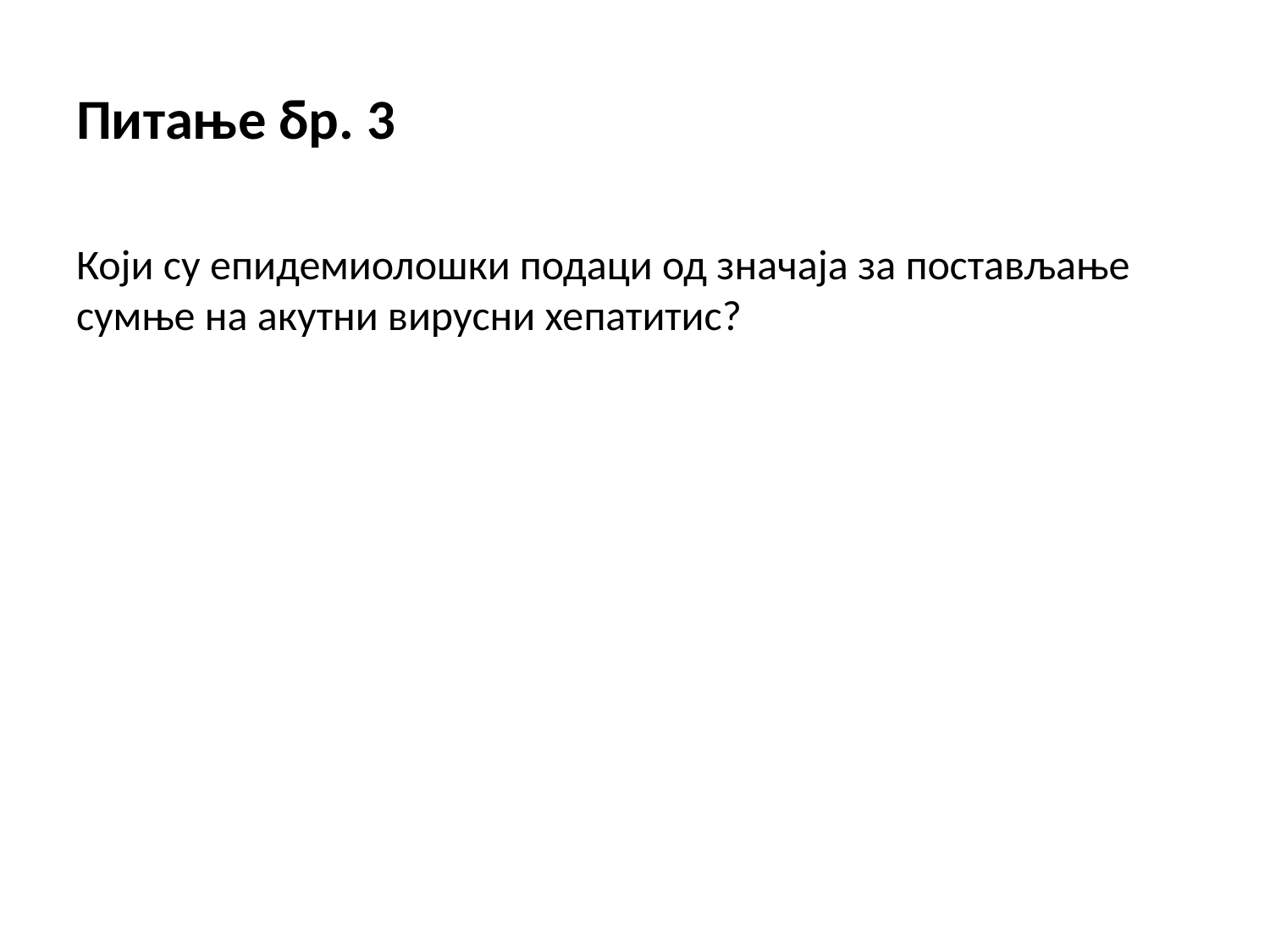

Питање бр. 3

Који су епидемиолошки подаци од значаја за постављање сумње на акутни вирусни хепатитис?